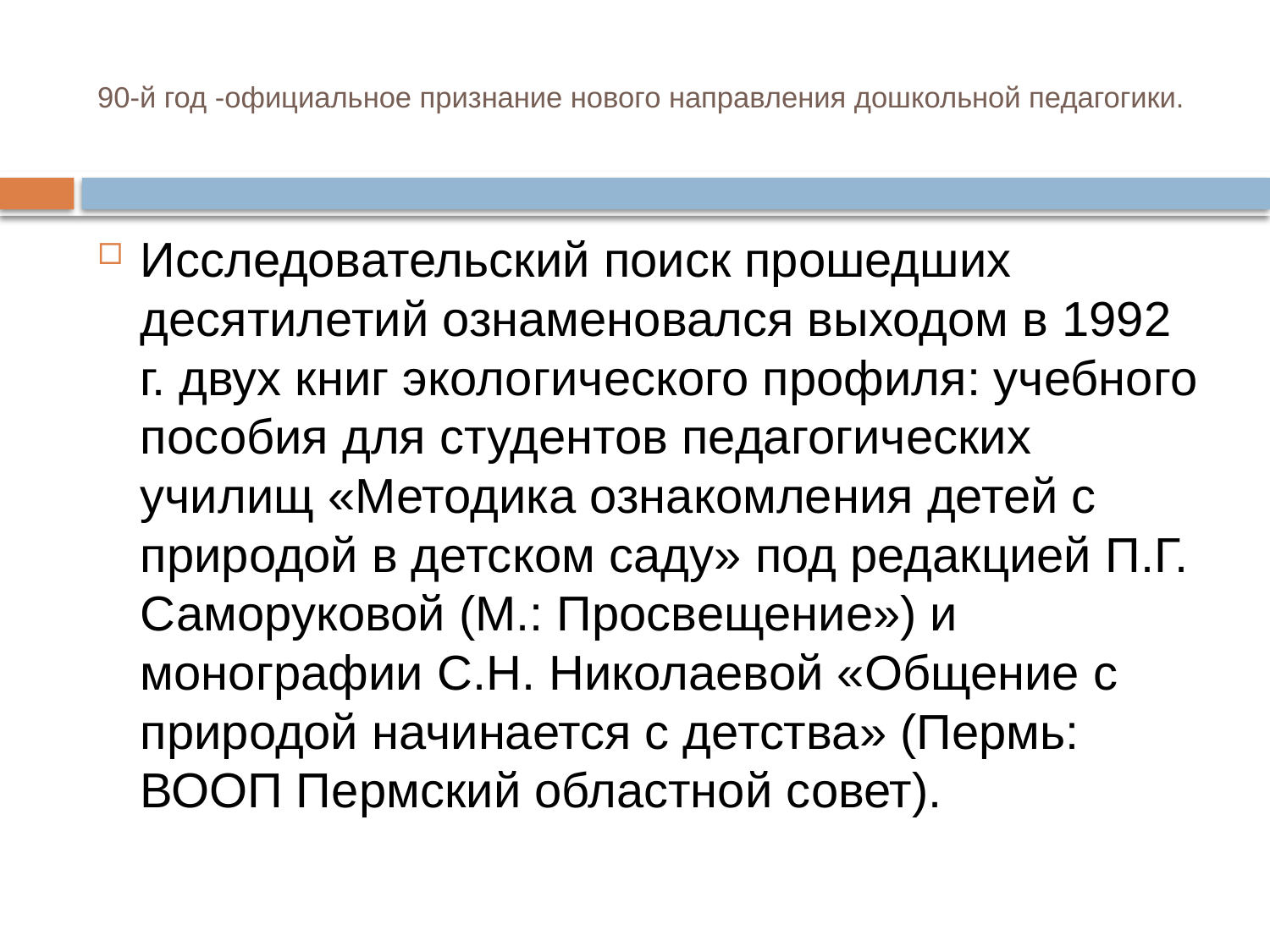

# 90‐й год -официальное признание нового направления дошкольной педагогики.
Исследовательский поиск прошедших десятилетий ознаменовался выходом в 1992 г. двух книг экологического профиля: учебного пособия для студентов педагогических училищ «Методика ознакомления детей с природой в детском саду» под редакцией П.Г. Саморуковой (М.: Просвещение») и монографии С.Н. Николаевой «Общение с природой начинается с детства» (Пермь: ВООП Пермский областной совет).